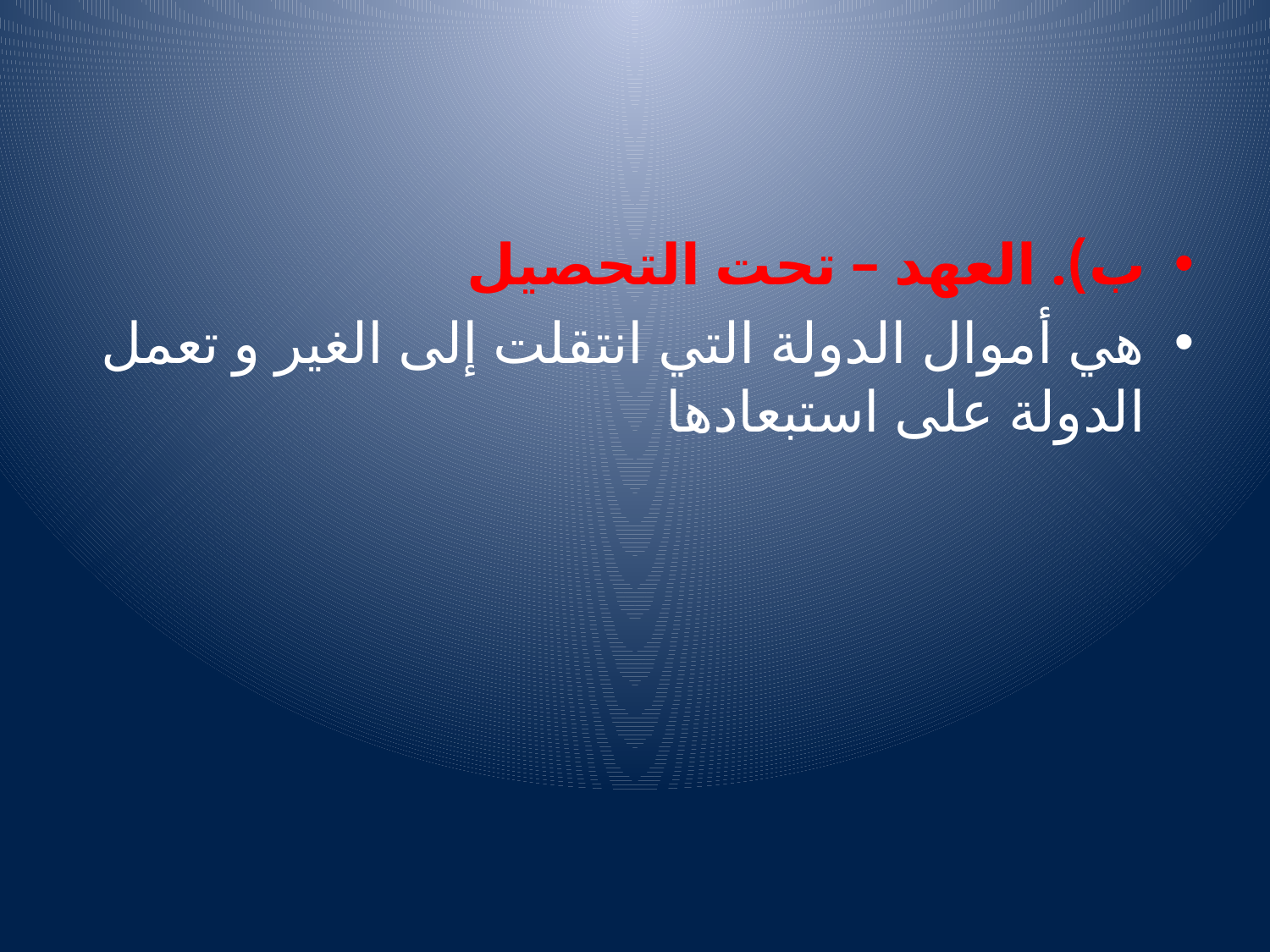

#
ب). العهد – تحت التحصيل
هي أموال الدولة التي انتقلت إلى الغير و تعمل الدولة على استبعادها